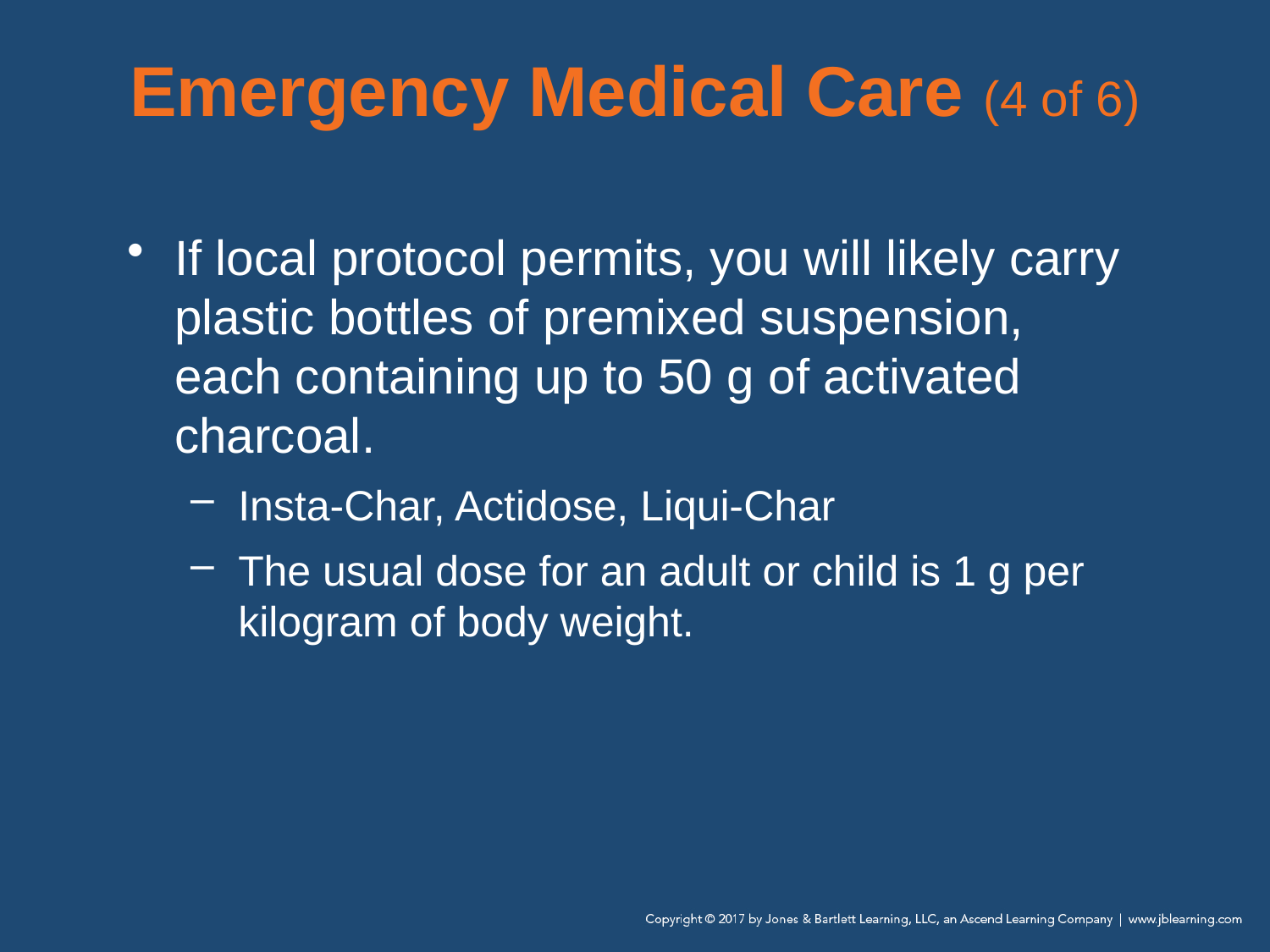

# Emergency Medical Care (4 of 6)
If local protocol permits, you will likely carry plastic bottles of premixed suspension, each containing up to 50 g of activated charcoal.
Insta-Char, Actidose, Liqui-Char
The usual dose for an adult or child is 1 g per kilogram of body weight.